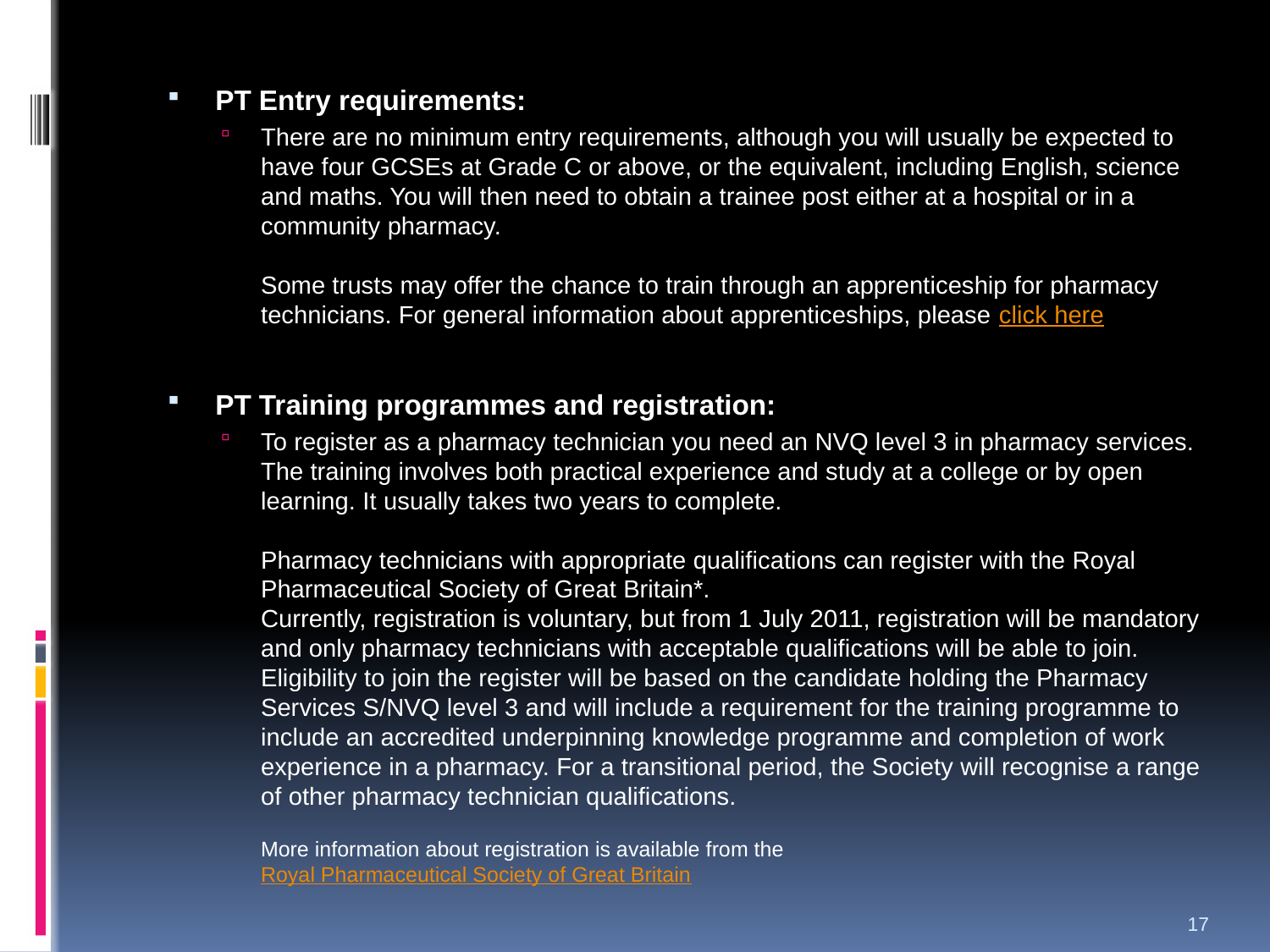

PT Entry requirements:
There are no minimum entry requirements, although you will usually be expected to have four GCSEs at Grade C or above, or the equivalent, including English, science and maths. You will then need to obtain a trainee post either at a hospital or in a community pharmacy.
Some trusts may offer the chance to train through an apprenticeship for pharmacy technicians. For general information about apprenticeships, please click here

PT Training programmes and registration:
To register as a pharmacy technician you need an NVQ level 3 in pharmacy services. The training involves both practical experience and study at a college or by open learning. It usually takes two years to complete.
Pharmacy technicians with appropriate qualifications can register with the Royal Pharmaceutical Society of Great Britain*.
Currently, registration is voluntary, but from 1 July 2011, registration will be mandatory and only pharmacy technicians with acceptable qualifications will be able to join. Eligibility to join the register will be based on the candidate holding the Pharmacy Services S/NVQ level 3 and will include a requirement for the training programme to include an accredited underpinning knowledge programme and completion of work experience in a pharmacy. For a transitional period, the Society will recognise a range of other pharmacy technician qualifications.
More information about registration is available from the Royal Pharmaceutical Society of Great Britain

http://www.nhscareers.nhs.uk/details/Redirect.aspx?Id=4907
17